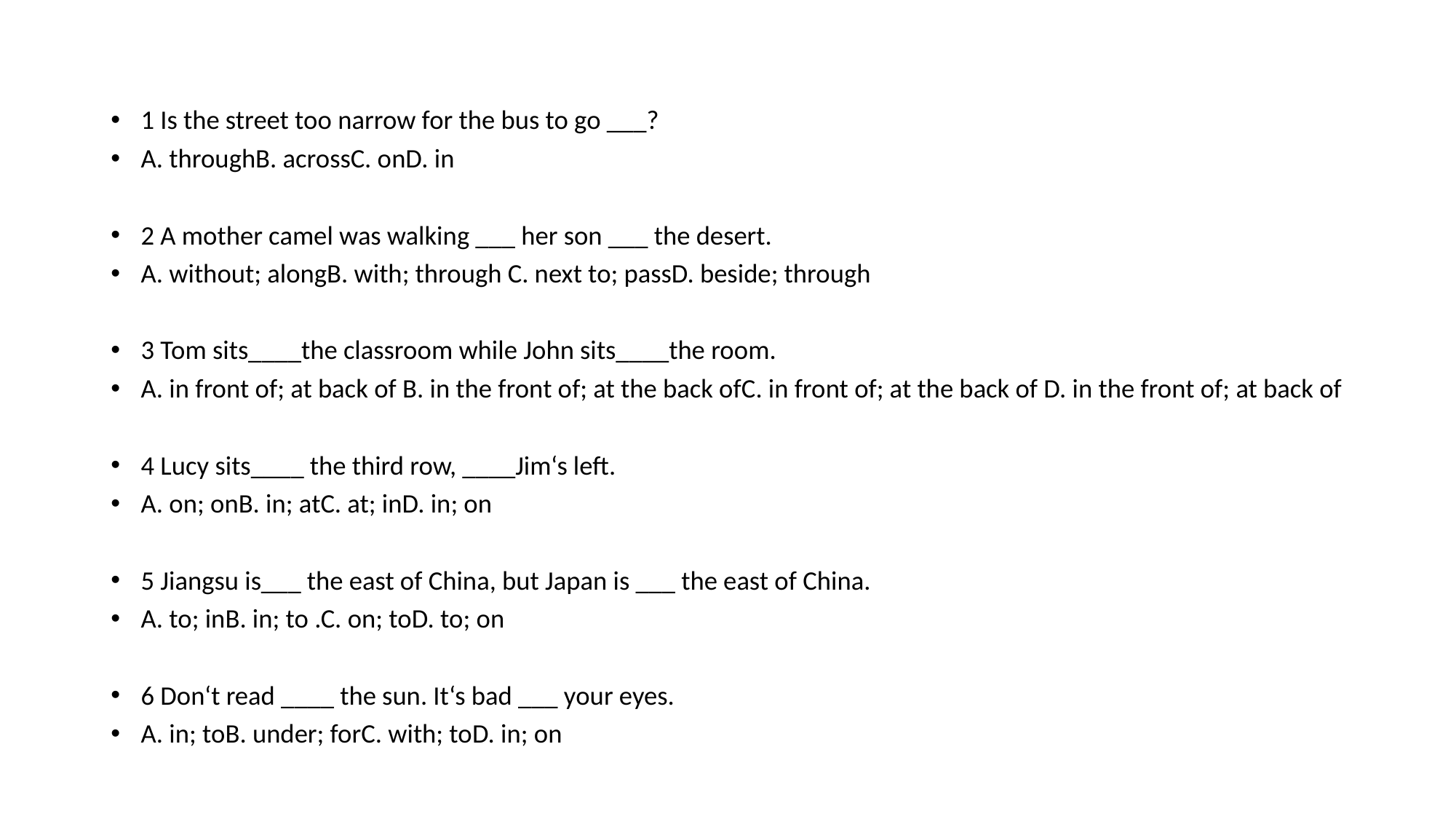

#
1 Is the street too narrow for the bus to go ___?
A. throughB. acrossC. onD. in

2 A mother camel was walking ___ her son ___ the desert.
A. without; alongB. with; through C. next to; passD. beside; through

3 Tom sits____the classroom while John sits____the room.
A. in front of; at back of B. in the front of; at the back ofC. in front of; at the back of D. in the front of; at back of

4 Lucy sits____ the third row, ____Jim‘s left.
A. on; onB. in; atC. at; inD. in; on

5 Jiangsu is___ the east of China, but Japan is ___ the east of China.
A. to; inB. in; to .C. on; toD. to; on

6 Don‘t read ____ the sun. It‘s bad ___ your eyes.
A. in; toB. under; forC. with; toD. in; on